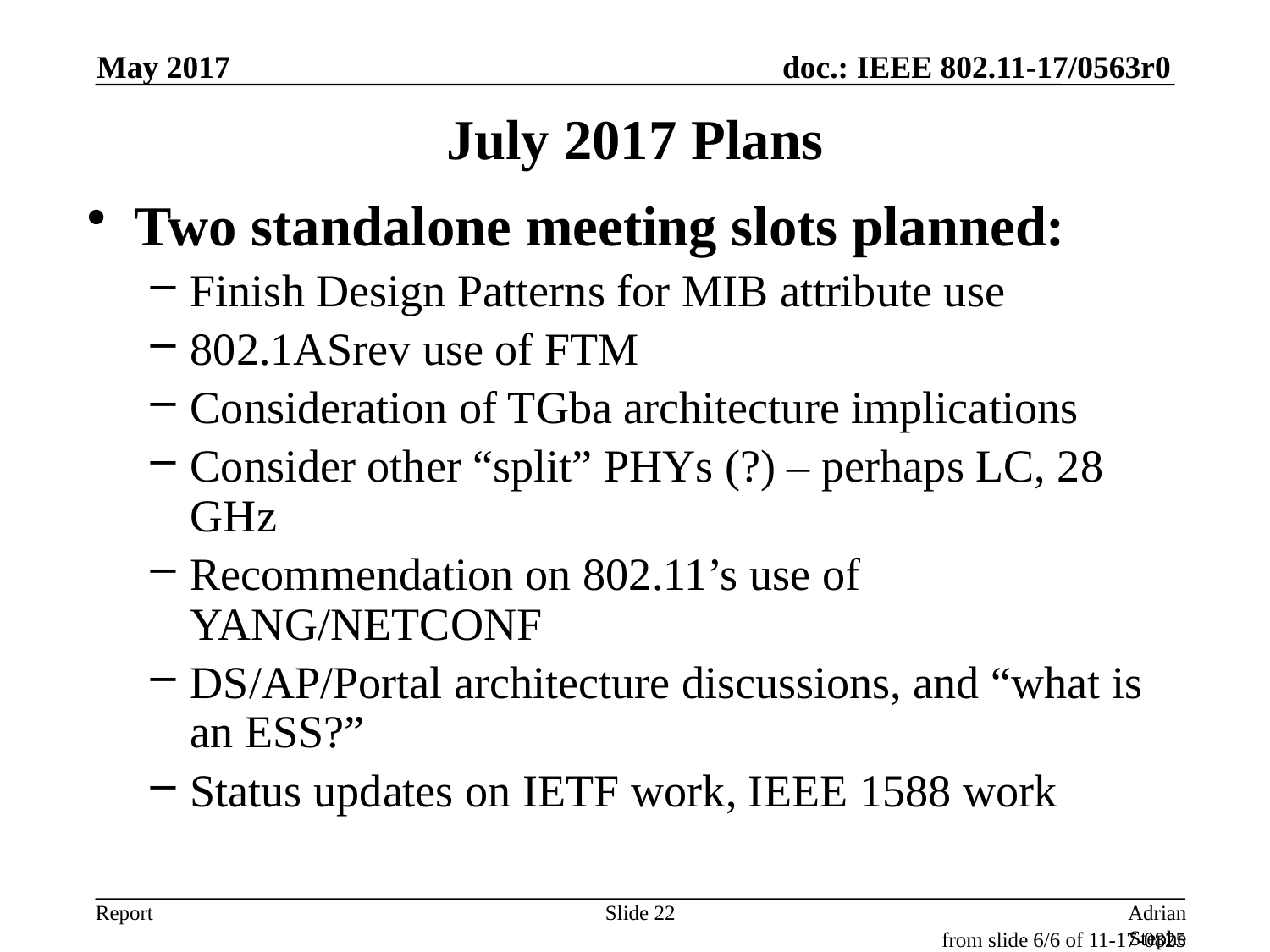

May 2017
# July 2017 Plans
Two standalone meeting slots planned:
Finish Design Patterns for MIB attribute use
802.1ASrev use of FTM
Consideration of TGba architecture implications
Consider other “split” PHYs (?) – perhaps LC, 28 GHz
Recommendation on 802.11’s use of YANG/NETCONF
DS/AP/Portal architecture discussions, and “what is an ESS?”
Status updates on IETF work, IEEE 1588 work
Slide 22
Adrian Stephens, Intel Corporation
from slide 6/6 of 11-17-0825